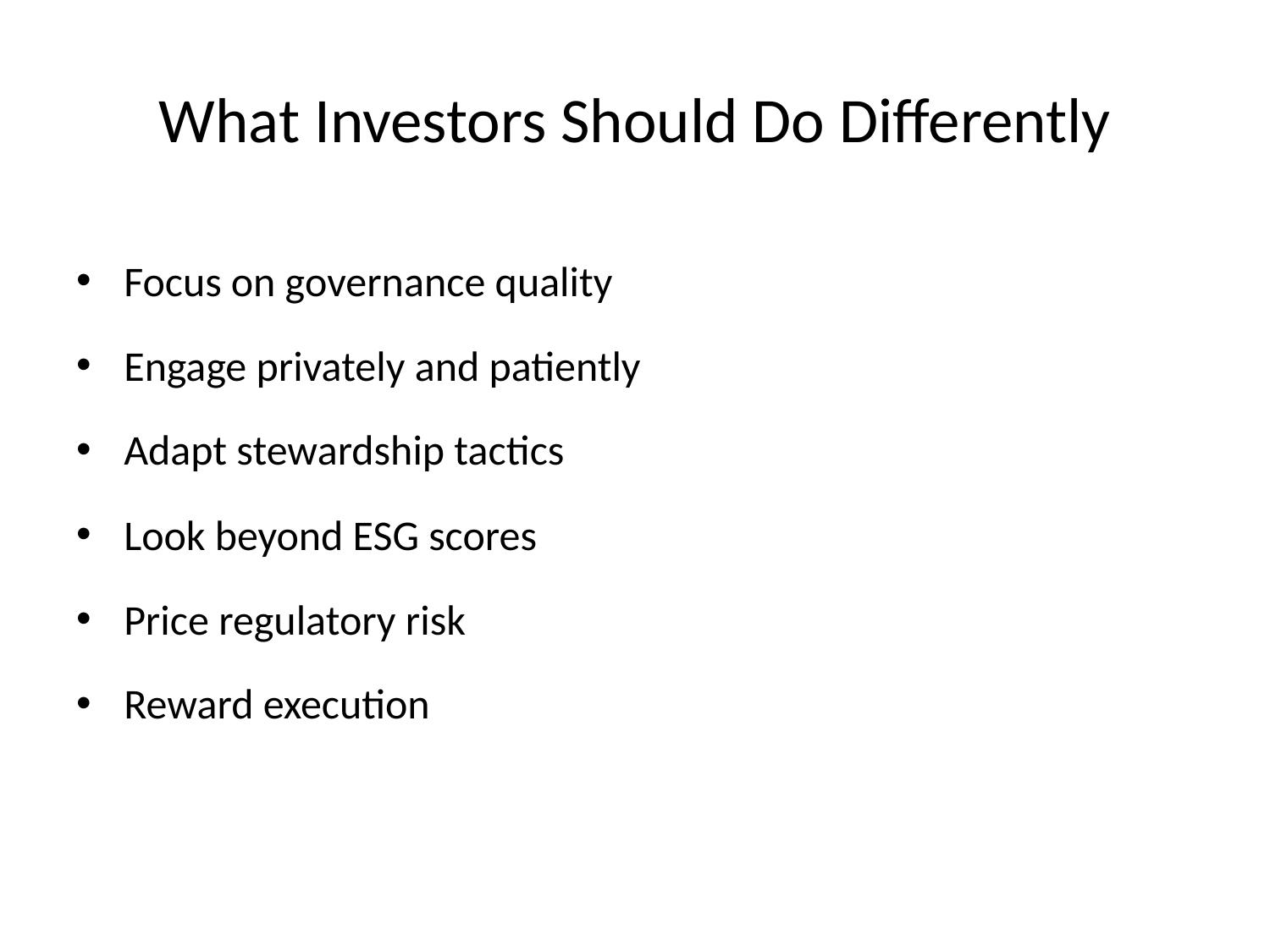

# What Investors Should Do Differently
Focus on governance quality
Engage privately and patiently
Adapt stewardship tactics
Look beyond ESG scores
Price regulatory risk
Reward execution